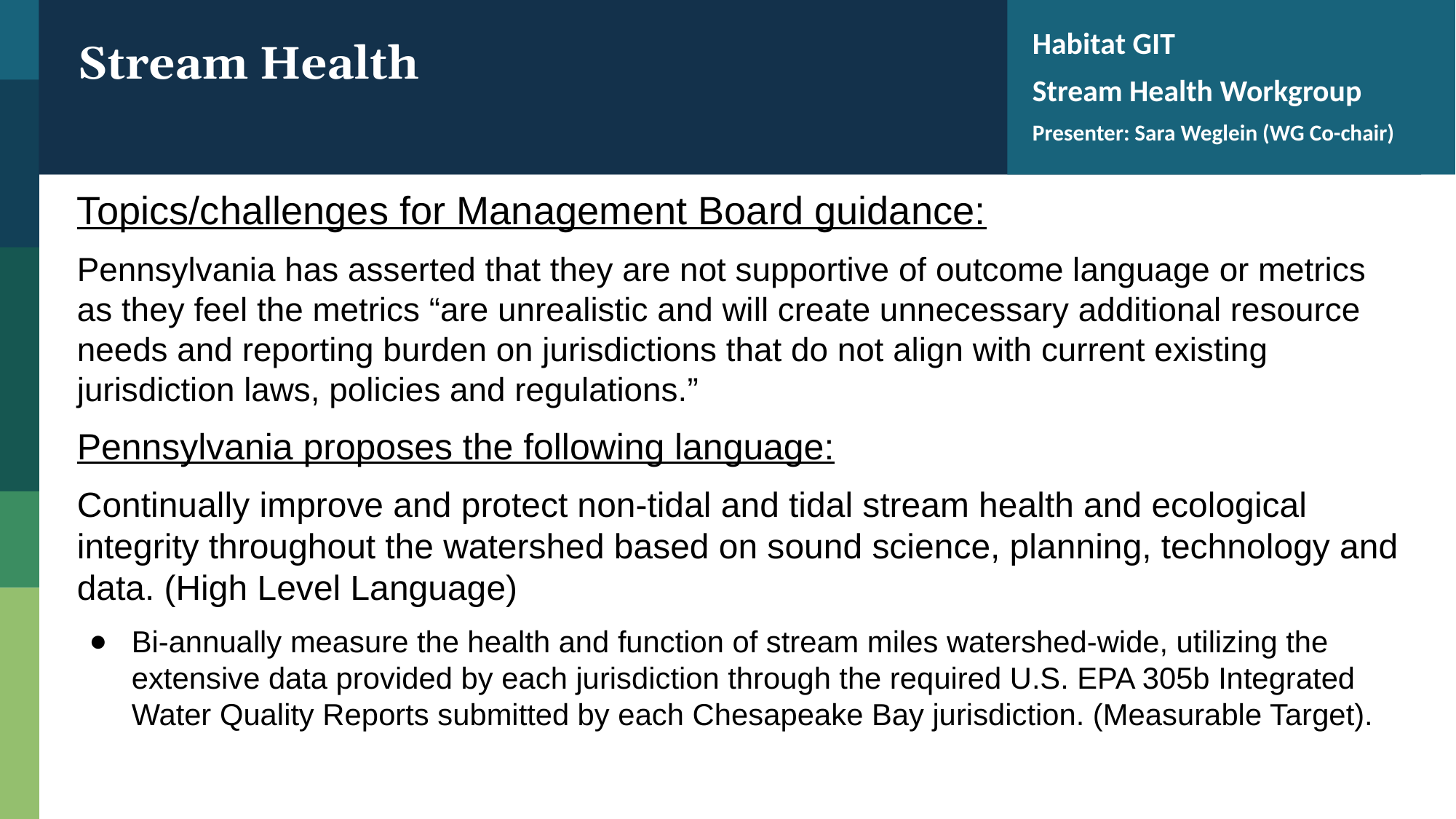

Habitat GIT
Stream Health Workgroup
Presenter: Sara Weglein (WG Co-chair)
Stream Health
Topics/challenges for Management Board guidance:
Pennsylvania has asserted that they are not supportive of outcome language or metrics as they feel the metrics “are unrealistic and will create unnecessary additional resource needs and reporting burden on jurisdictions that do not align with current existing jurisdiction laws, policies and regulations.”
Pennsylvania proposes the following language:
Continually improve and protect non-tidal and tidal stream health and ecological integrity throughout the watershed based on sound science, planning, technology and data. (High Level Language)
Bi-annually measure the health and function of stream miles watershed-wide, utilizing the extensive data provided by each jurisdiction through the required U.S. EPA 305b Integrated Water Quality Reports submitted by each Chesapeake Bay jurisdiction. (Measurable Target).